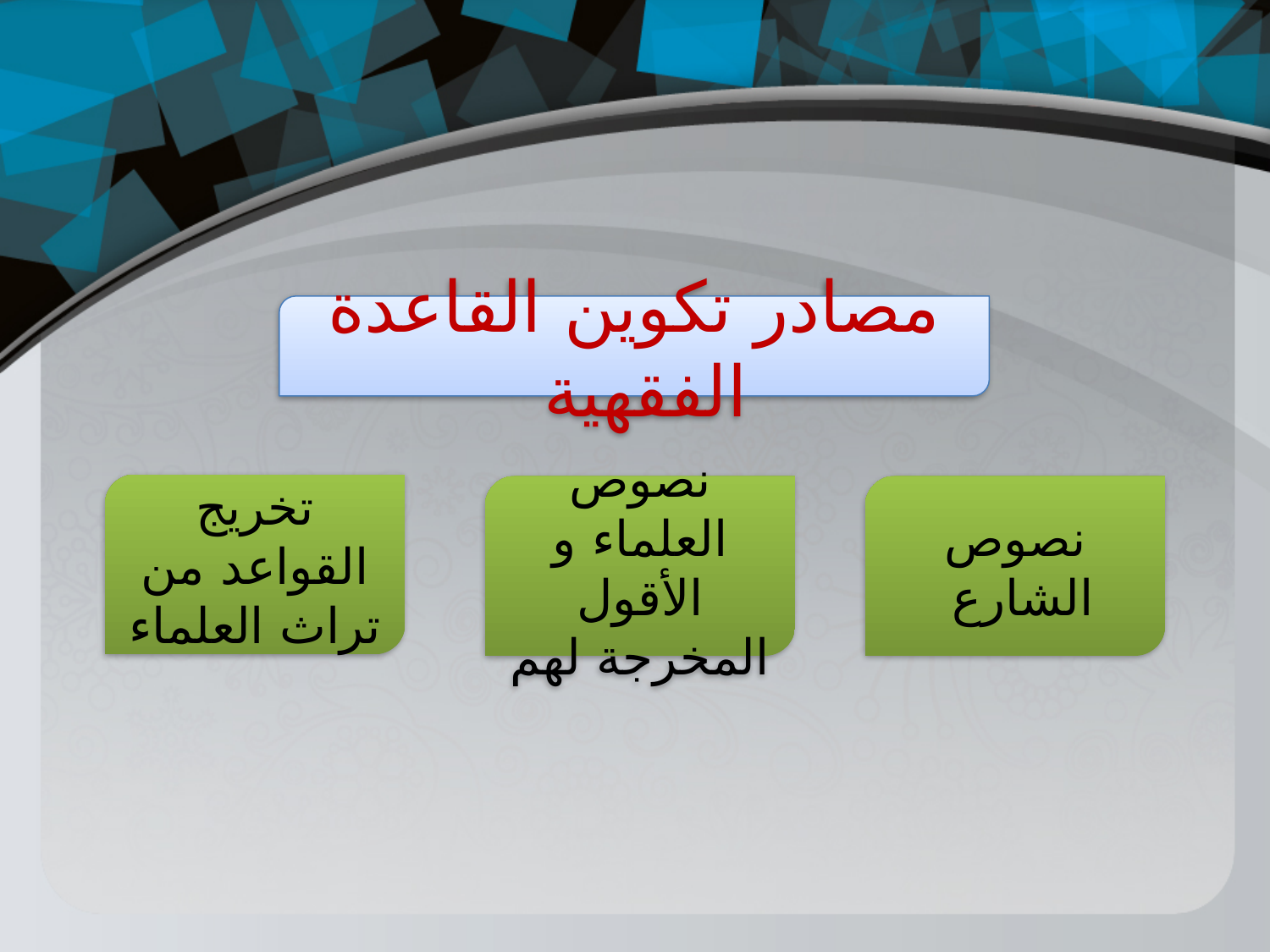

مصادر تكوين القاعدة الفقهية
تخريج القواعد من تراث العلماء
نصوص العلماء و الأقول المخرجة لهم
نصوص الشارع